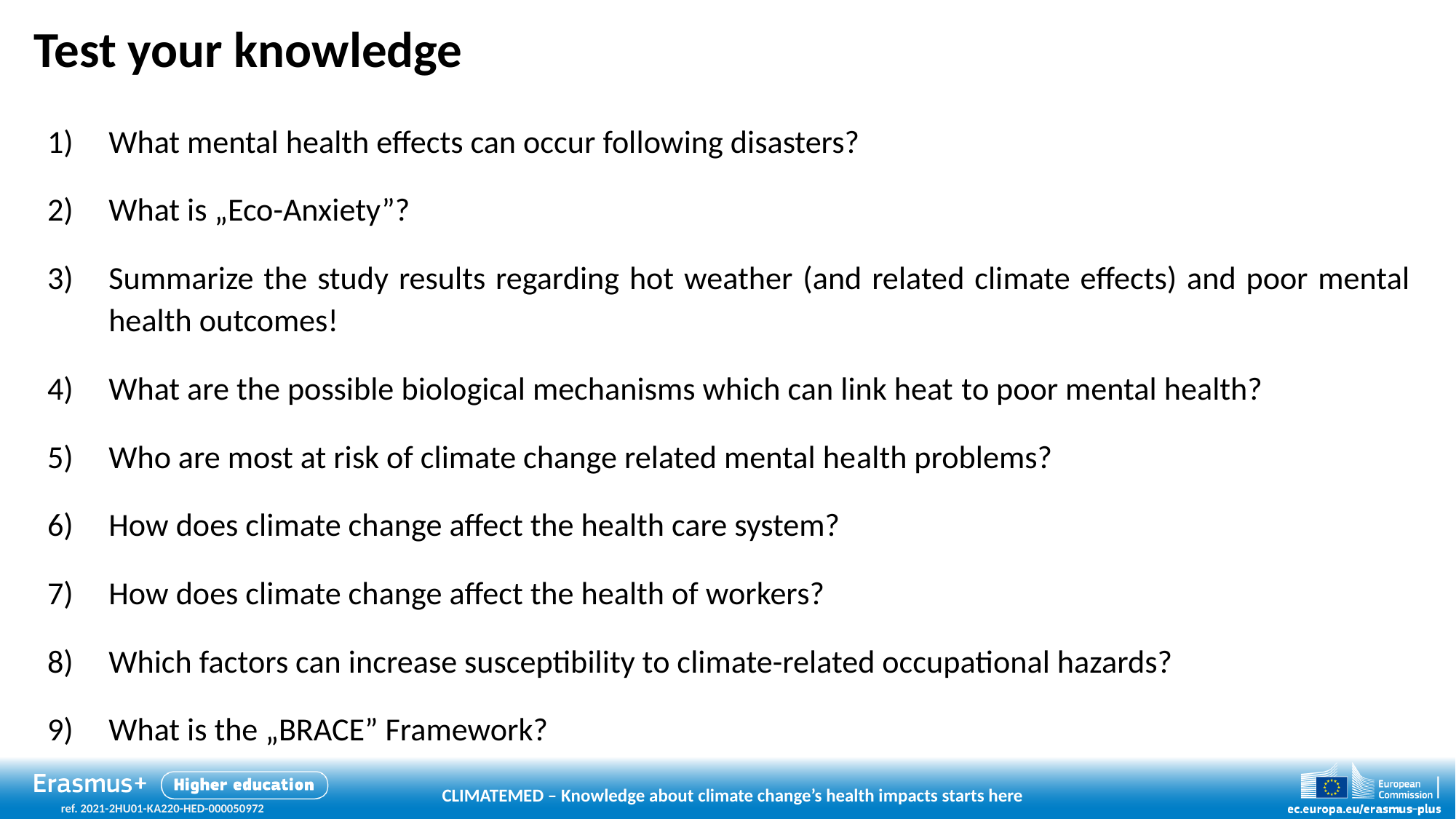

# Test your knowledge
What mental health effects can occur following disasters?
What is „Eco-Anxiety”?
Summarize the study results regarding hot weather (and related climate effects) and poor mental health outcomes!
What are the possible biological mechanisms which can link heat to poor mental health?
Who are most at risk of climate change related mental health problems?
How does climate change affect the health care system?
How does climate change affect the health of workers?
Which factors can increase susceptibility to climate-related occupational hazards?
What is the „BRACE” Framework?